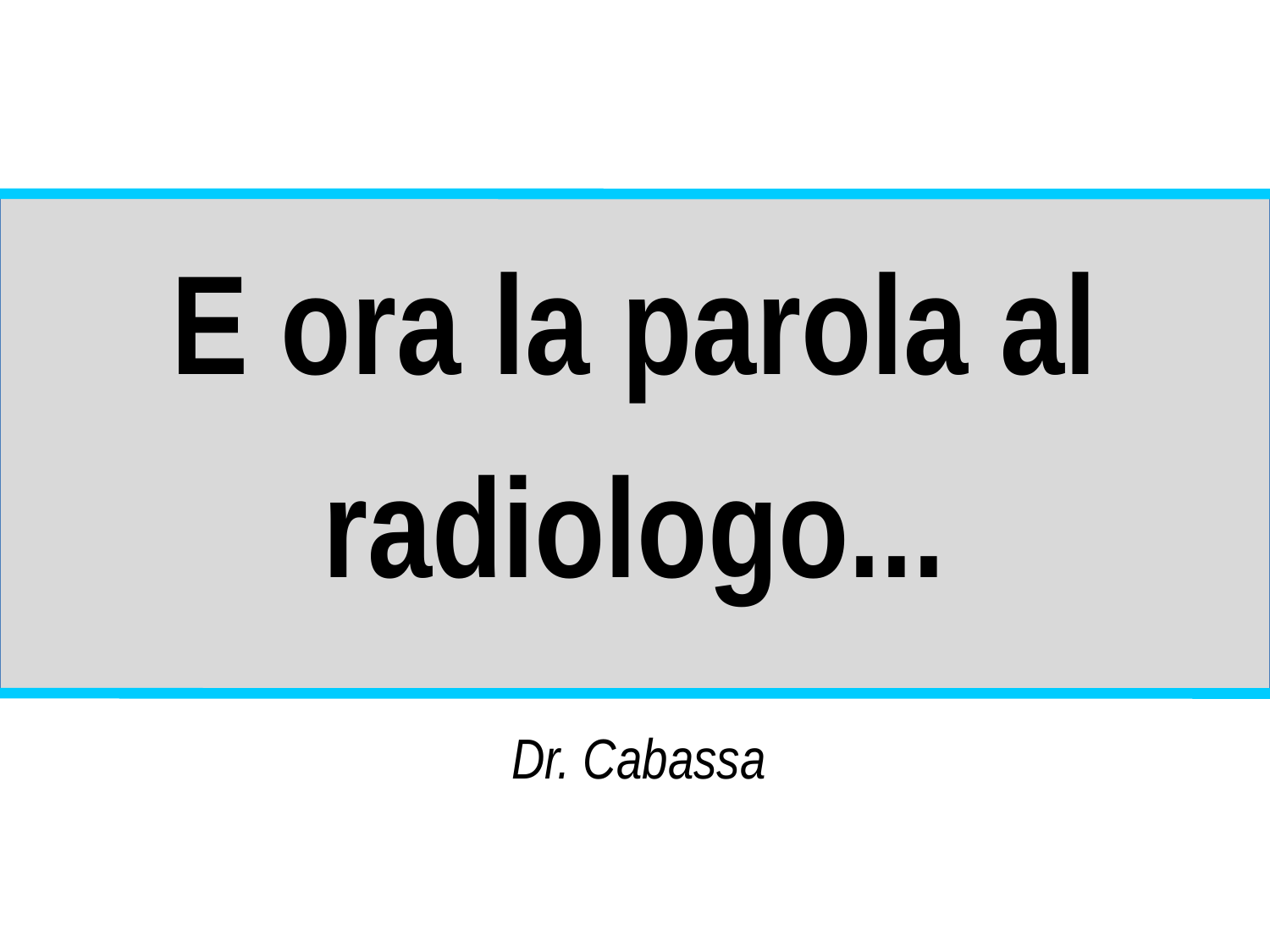

E ora la parola al radiologo...

 Dr. Cabassa